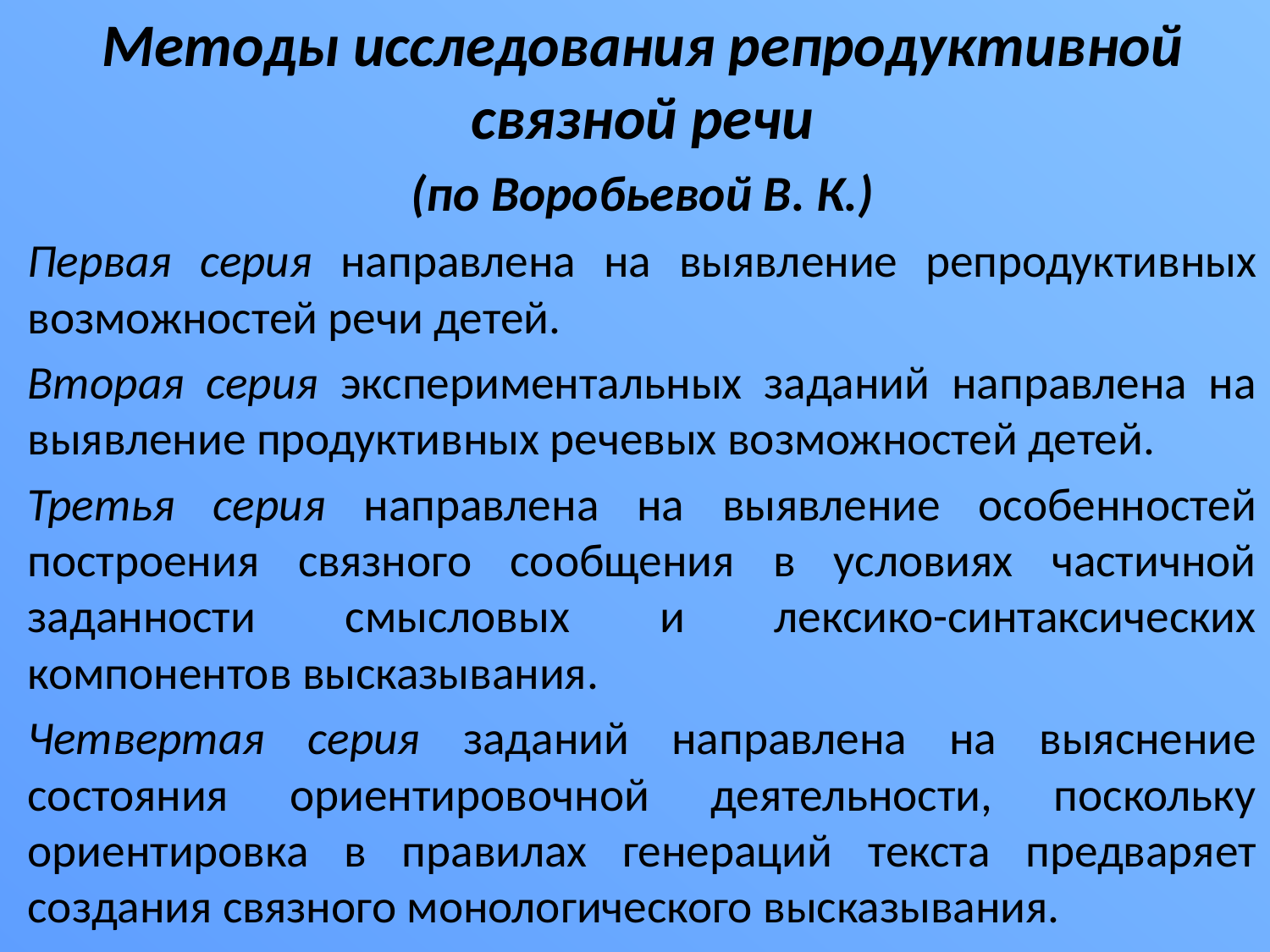

Методы исследования репродуктивной связной речи
(по Воробьевой В. К.)
Первая серия направлена на выявление репродуктивных возможностей речи детей.
Вторая серия экспериментальных заданий направлена на выявление продуктивных речевых возможностей детей.
Третья серия направлена на выявление особенностей построения связного сообщения в условиях частичной заданности смысловых и лексико-синтаксических компонентов высказывания.
Четвертая серия заданий направлена на выяснение состояния ориентировочной деятельности, поскольку ориентировка в правилах генераций текста предваряет создания связного монологического высказывания.